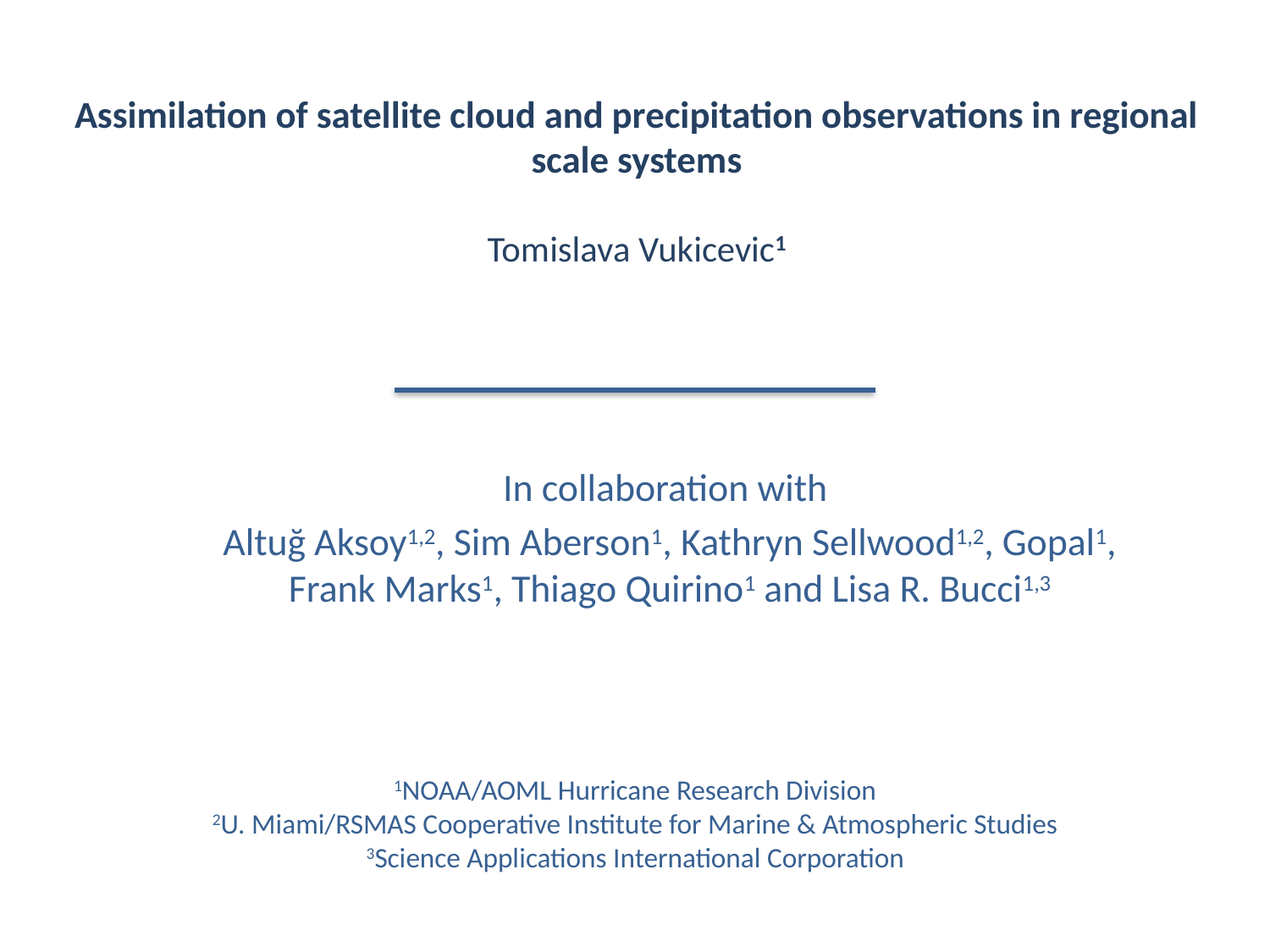

# Assimilation of satellite cloud and precipitation observations in regional scale systems Tomislava Vukicevic1
In collaboration with
Altuğ Aksoy1,2, Sim Aberson1, Kathryn Sellwood1,2, Gopal1, Frank Marks1, Thiago Quirino1 and Lisa R. Bucci1,3

1NOAA/AOML Hurricane Research Division
2U. Miami/RSMAS Cooperative Institute for Marine & Atmospheric Studies
3Science Applications International Corporation